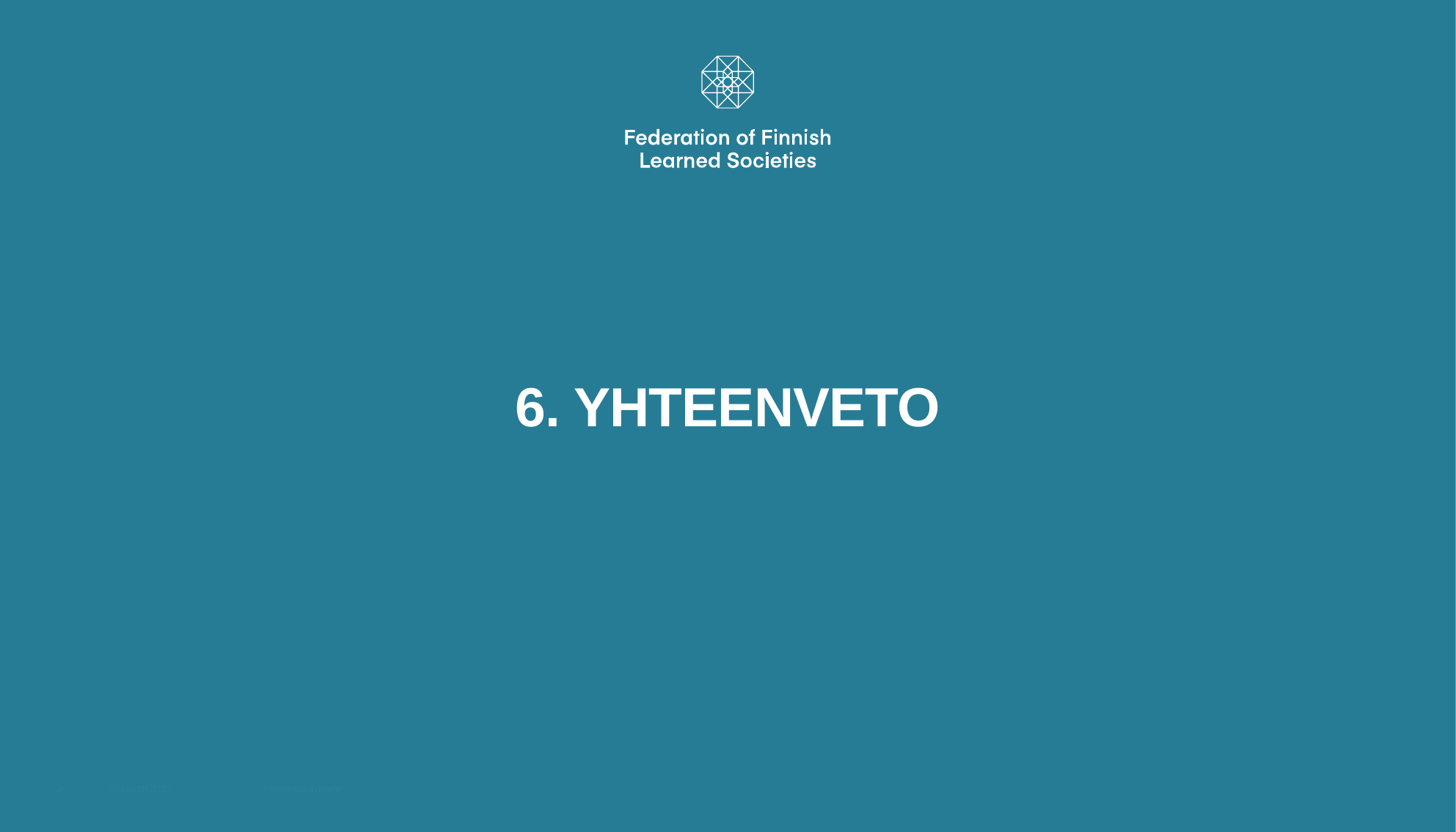

# 6. YHTEENVETO
27 March 2020
Presentation name
34